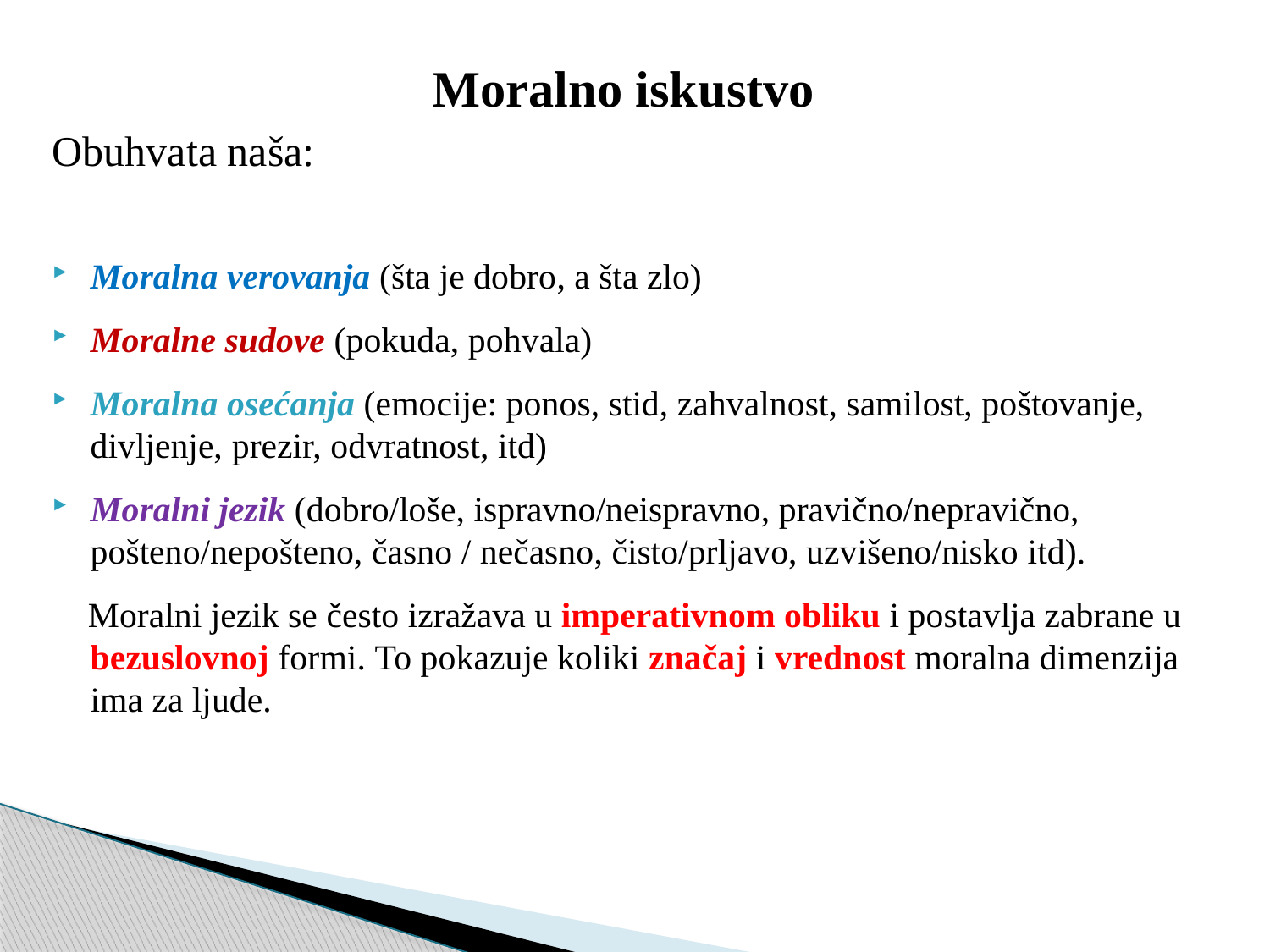

Moralno iskustvo
Obuhvata naša:

Moralna verovanja (šta je dobro, a šta zlo)
Moralne sudove (pokuda, pohvala)
Moralna osećanja (emocije: ponos, stid, zahvalnost, samilost, poštovanje, divljenje, prezir, odvratnost, itd)
Moralni jezik (dobro/loše, ispravno/neispravno, pravično/nepravično, pošteno/nepošteno, časno / nečasno, čisto/prljavo, uzvišeno/nisko itd).
    Moralni jezik se često izražava u imperativnom obliku i postavlja zabrane u bezuslovnoj formi. To pokazuje koliki značaj i vrednost moralna dimenzija ima za ljude.